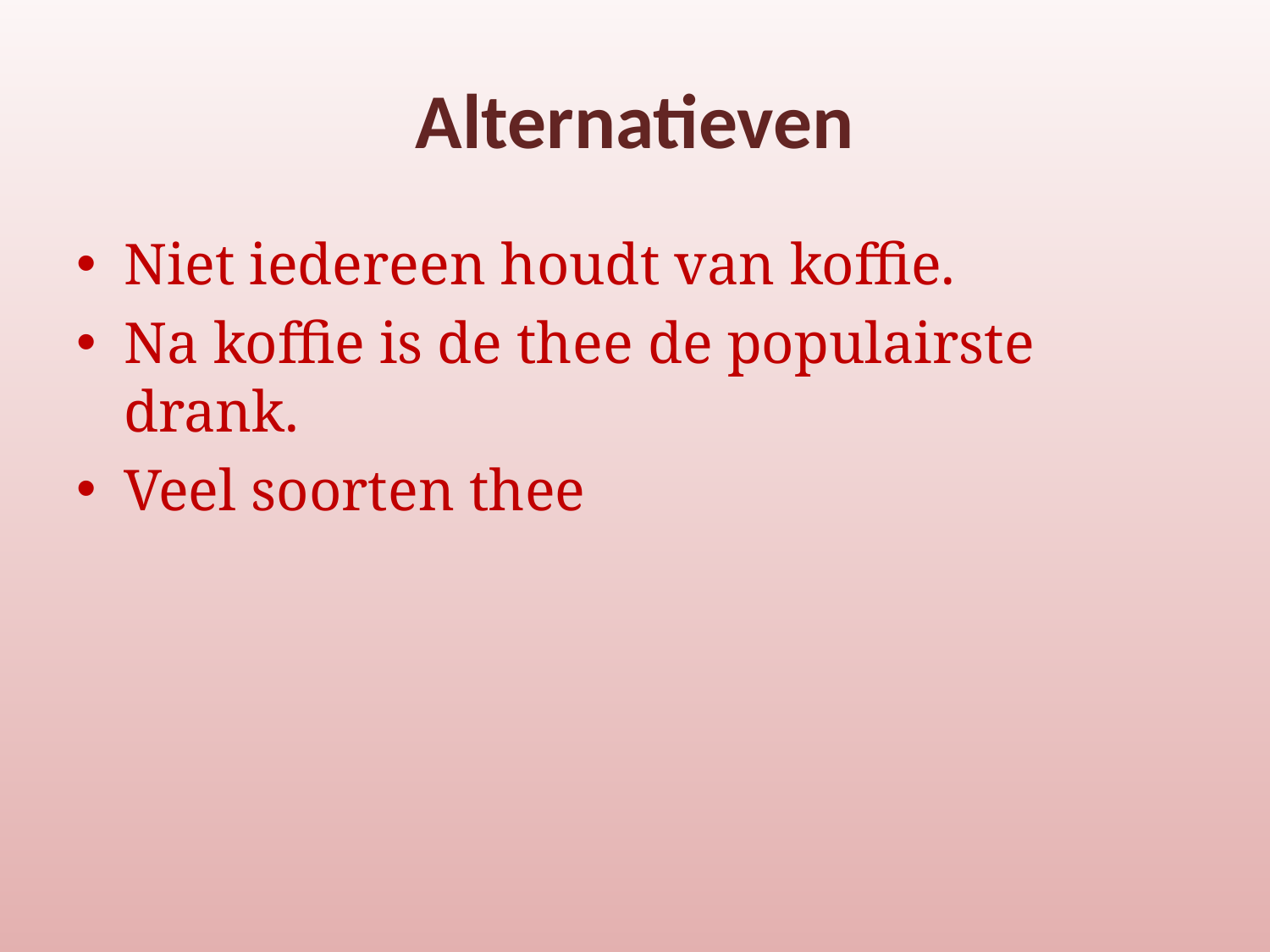

# Alternatieven
Niet iedereen houdt van koffie.
Na koffie is de thee de populairste drank.
Veel soorten thee